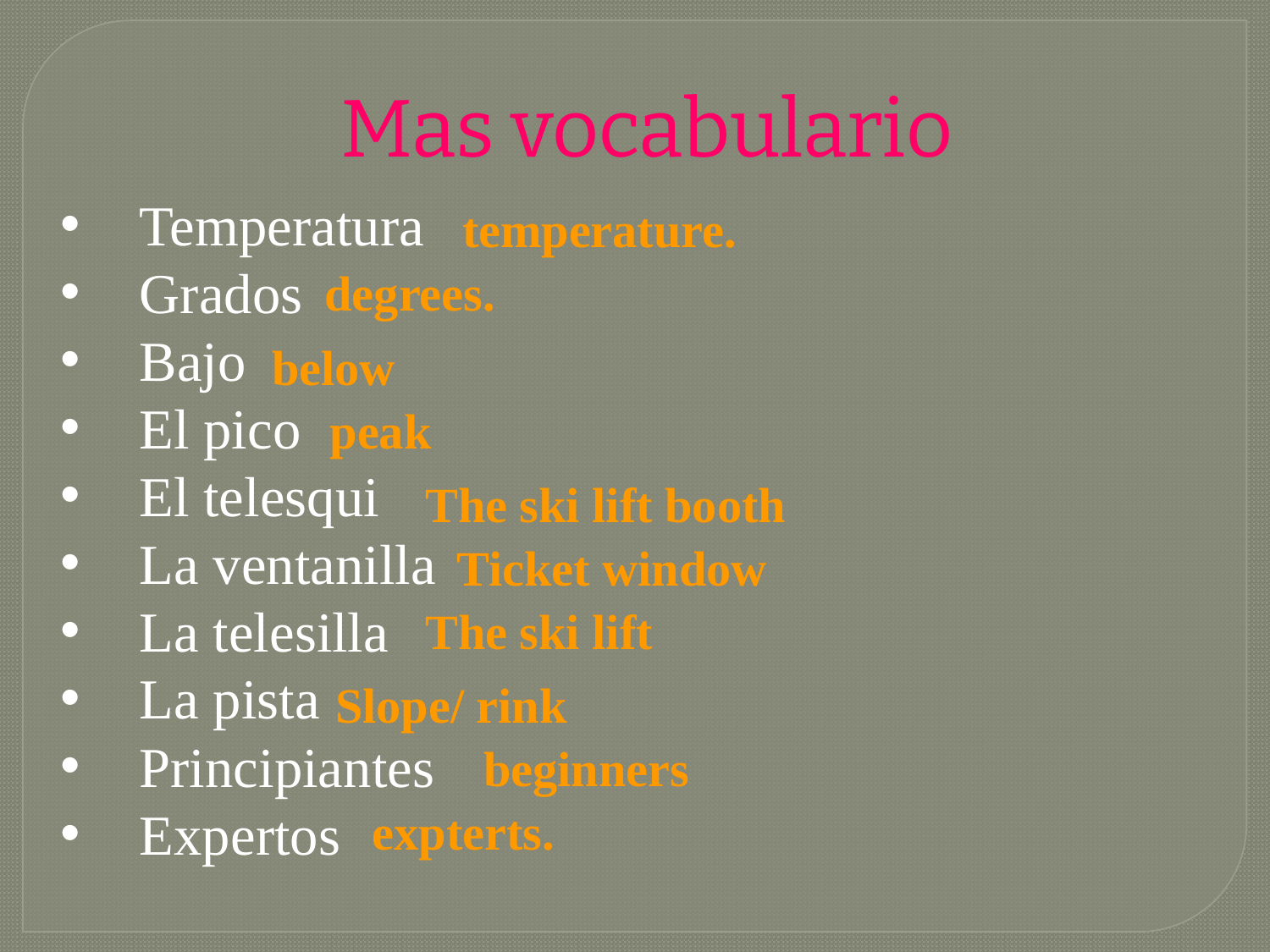

# Mas vocabulario
Temperatura
Grados
Bajo
El pico
El telesqui
La ventanilla
La telesilla
La pista
Principiantes
Expertos

temperature.
degrees.

below
peak
The ski lift booth
Ticket window
The ski lift
Slope/ rink
beginners
expterts.